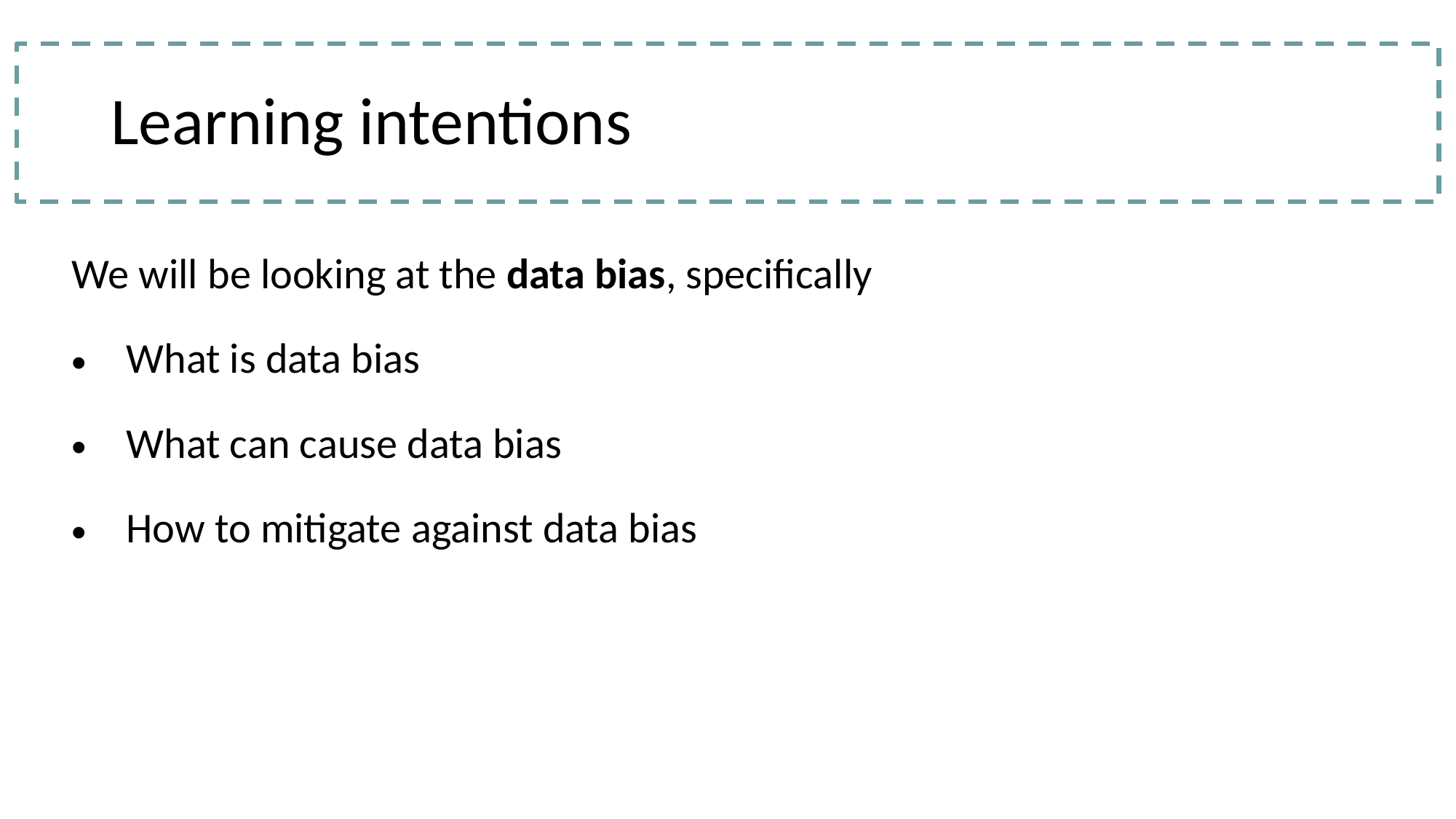

# Learning intentions
| We will be looking at the data bias, specifically What is data bias What can cause data bias How to mitigate against data bias |
| --- |